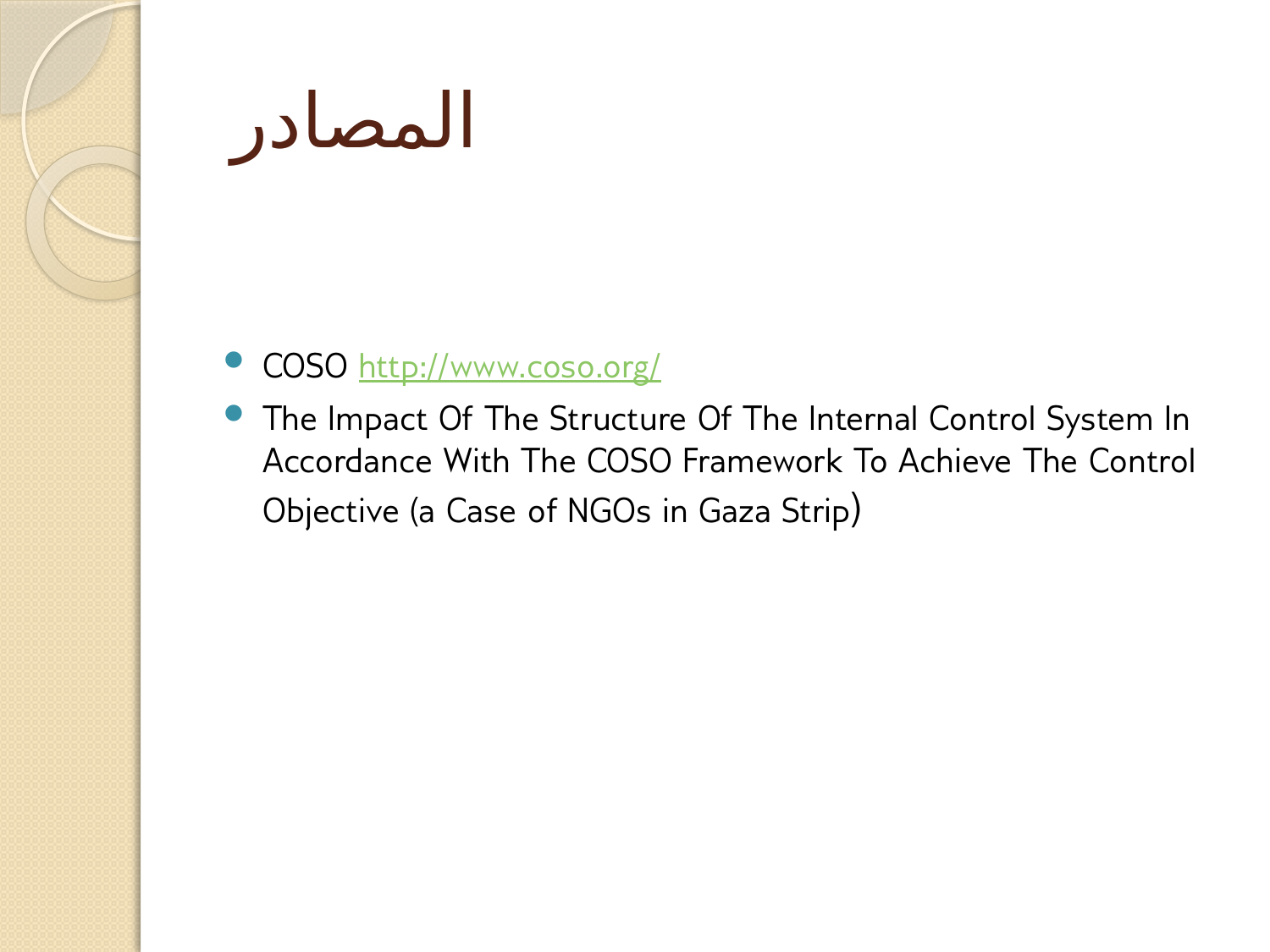

# المصادر
COSO http://www.coso.org/
The Impact Of The Structure Of The Internal Control System In Accordance With The COSO Framework To Achieve The Control Objective (a Case of NGOs in Gaza Strip)